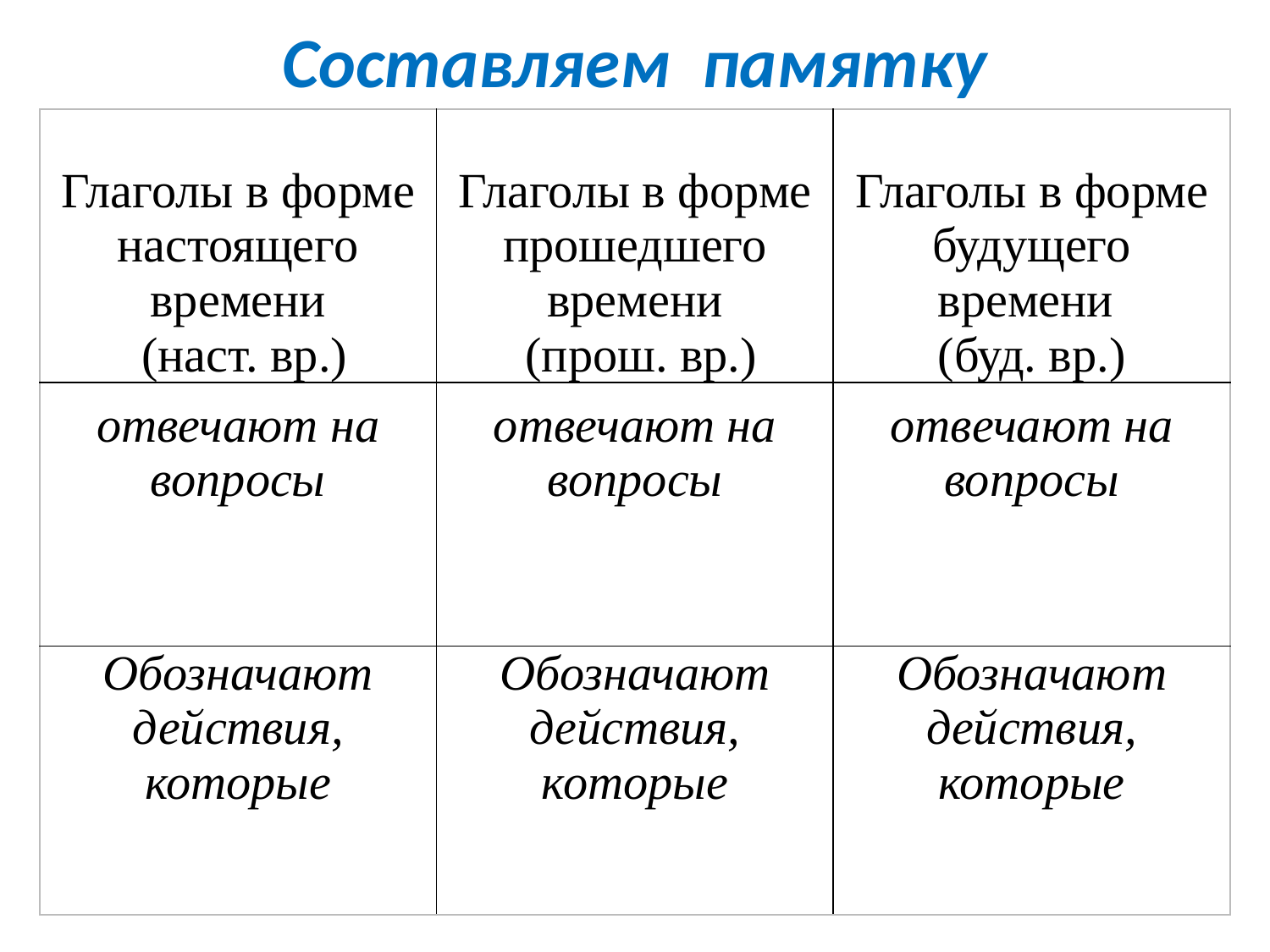

# Составляем  памятку
| Глаголы в форме настоящего времени (наст. вр.) | Глаголы в форме прошедшего времени (прош. вр.) | Глаголы в форме будущего времени (буд. вр.) |
| --- | --- | --- |
| отвечают на вопросы | отвечают на вопросы | отвечают на вопросы |
| Обозначают действия, которые | Обозначают действия, которые | Обозначают действия, которые |